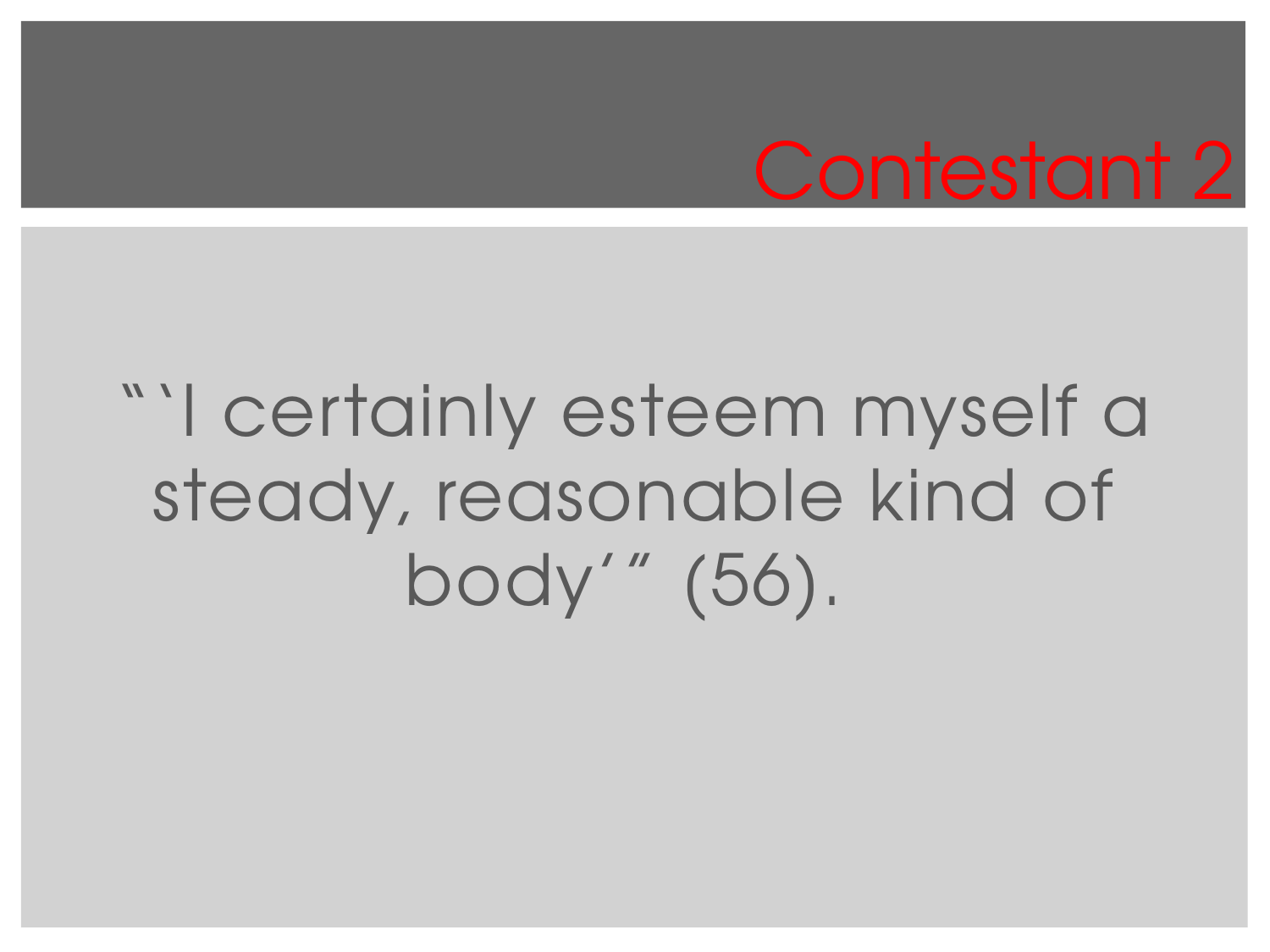

Contestant 2
“‘I certainly esteem myself a steady, reasonable kind of body’” (56).